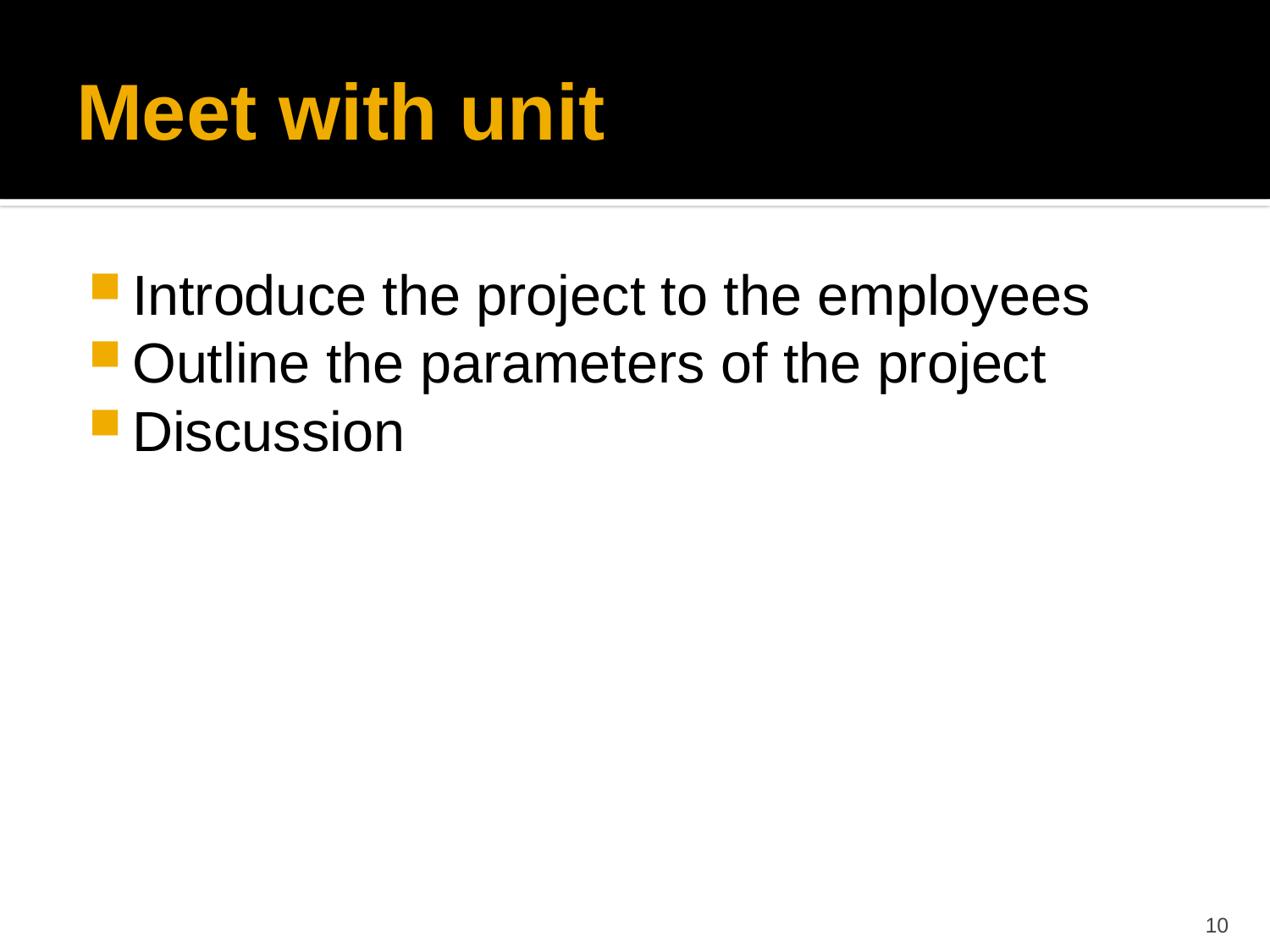

# Meet with unit
Introduce the project to the employees
Outline the parameters of the project
Discussion

10